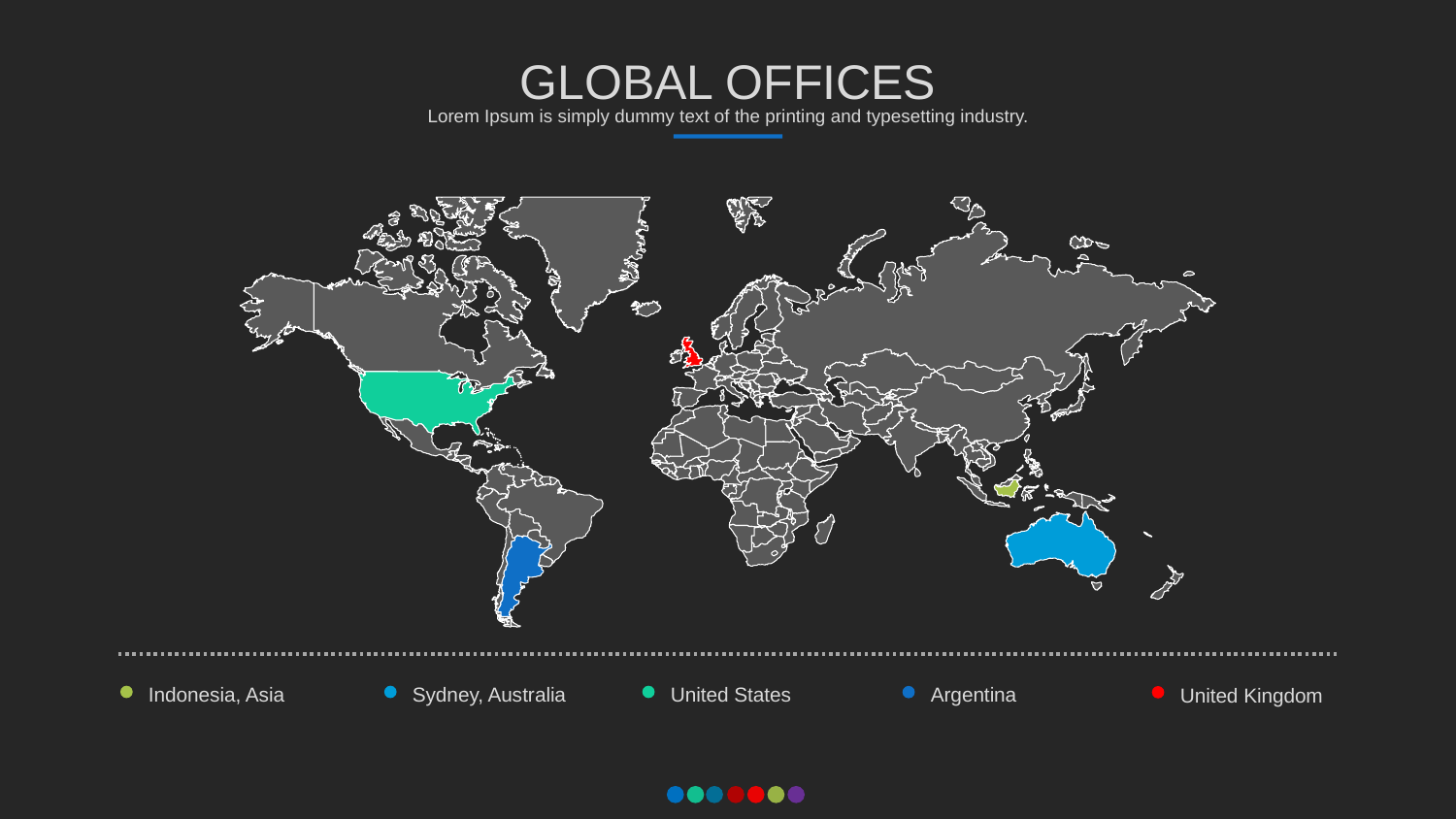

GLOBAL OFFICES

Lorem Ipsum is simply dummy text of the printing and typesetting industry.

Indonesia, Asia
Sydney, Australia
United States
Argentina
United Kingdom